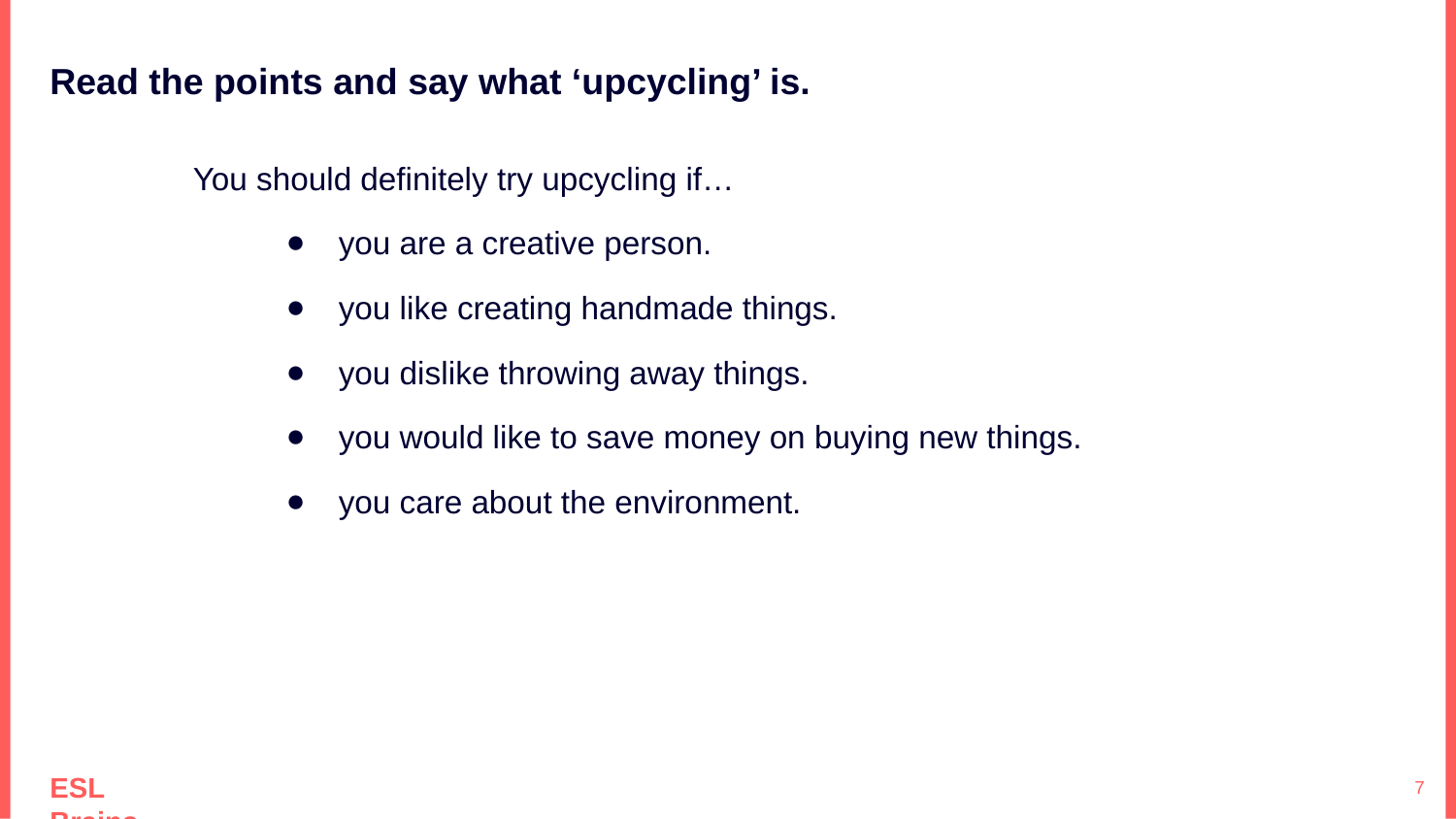

Read the points and say what ‘upcycling’ is.
You should definitely try upcycling if…
you are a creative person.
you like creating handmade things.
you dislike throwing away things.
you would like to save money on buying new things.
you care about the environment.
7